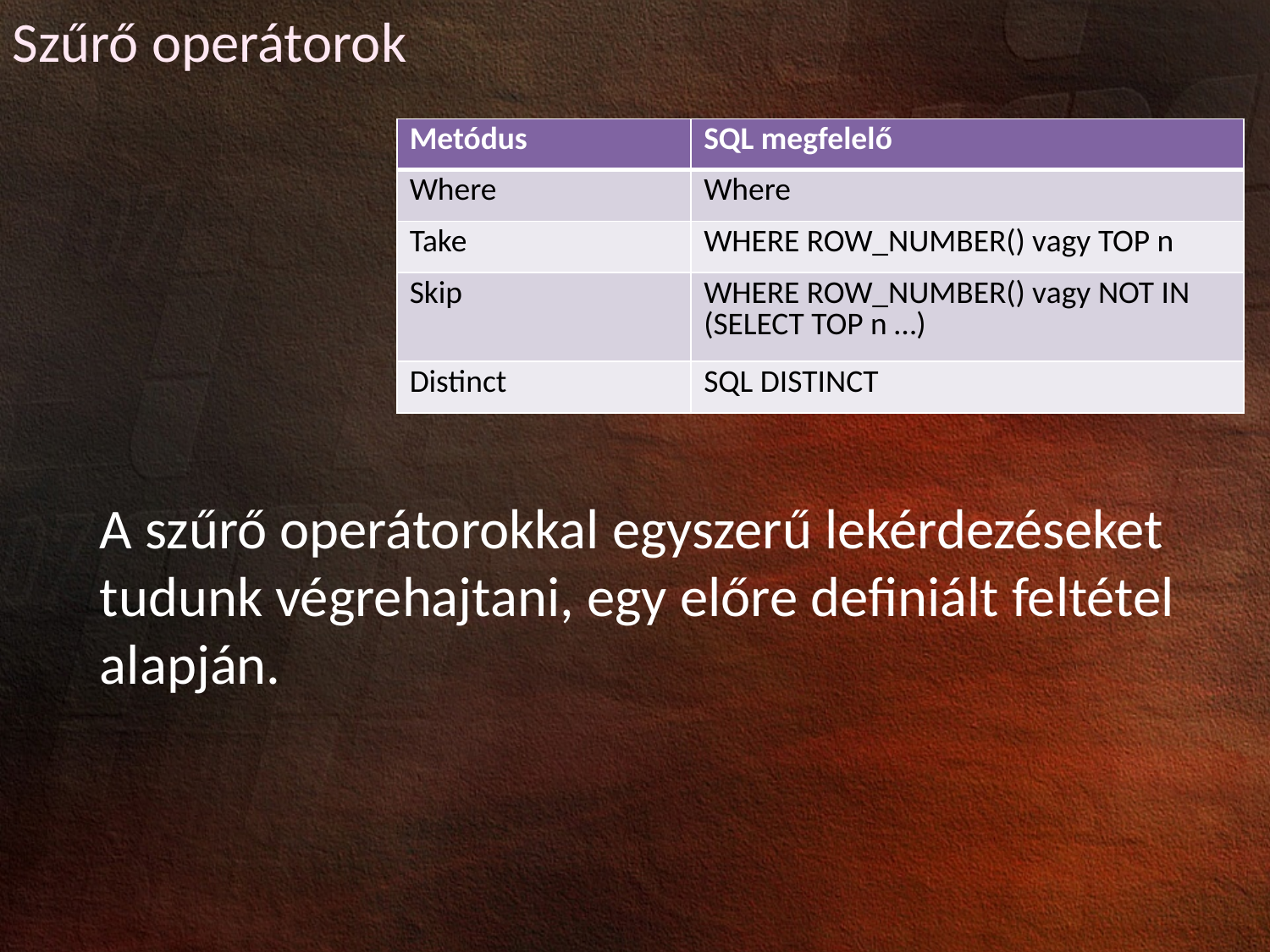

Szűrő operátorok
| Metódus | SQL megfelelő |
| --- | --- |
| Where | Where |
| Take | WHERE ROW\_NUMBER() vagy TOP n |
| Skip | WHERE ROW\_NUMBER() vagy NOT IN (SELECT TOP n …) |
| Distinct | SQL DISTINCT |

	A szűrő operátorokkal egyszerű lekérdezéseket tudunk végrehajtani, egy előre definiált feltétel alapján.